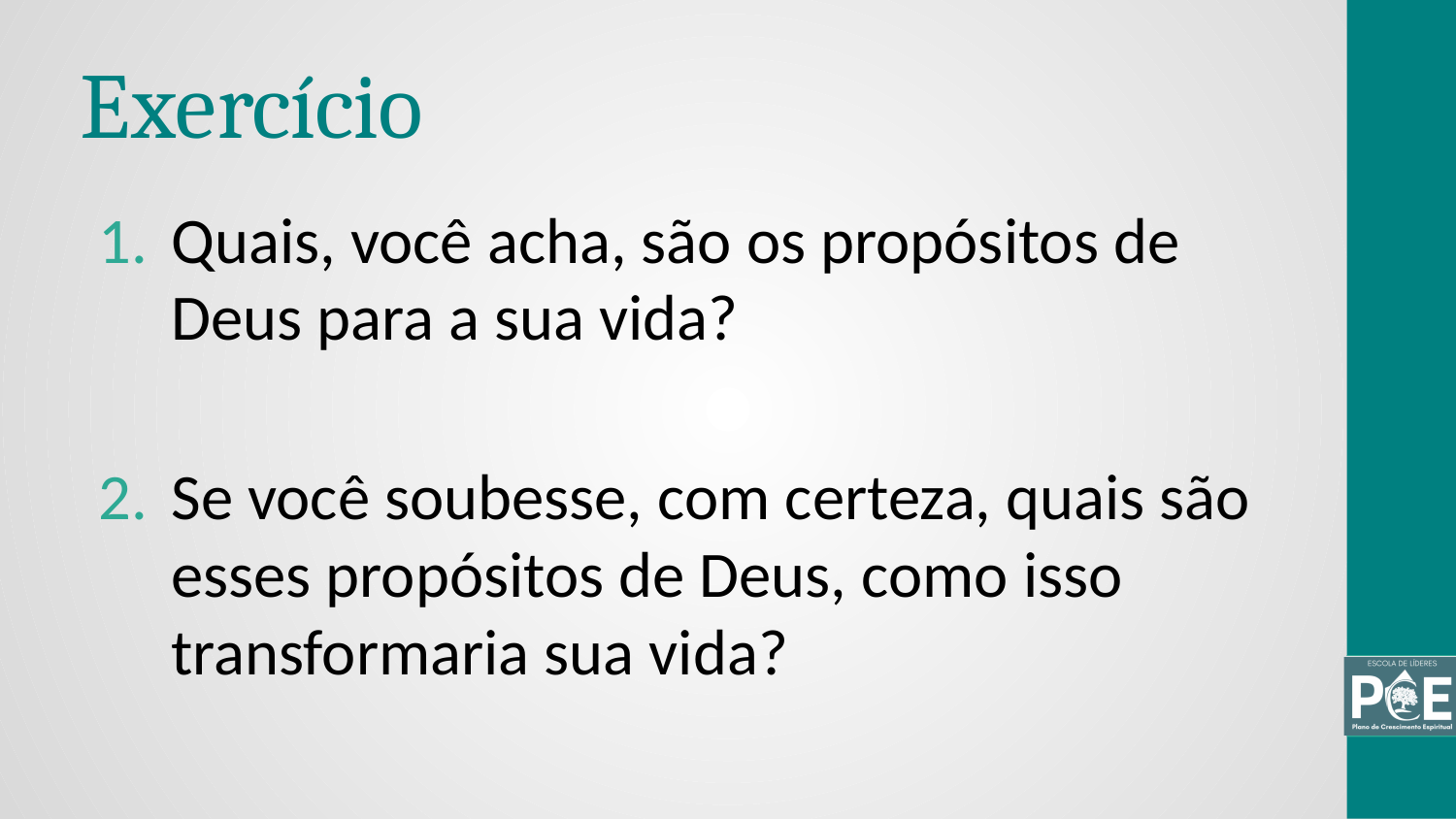

# Exercício
Quais, você acha, são os propósitos de Deus para a sua vida?

Se você soubesse, com certeza, quais são esses propósitos de Deus, como isso transformaria sua vida?